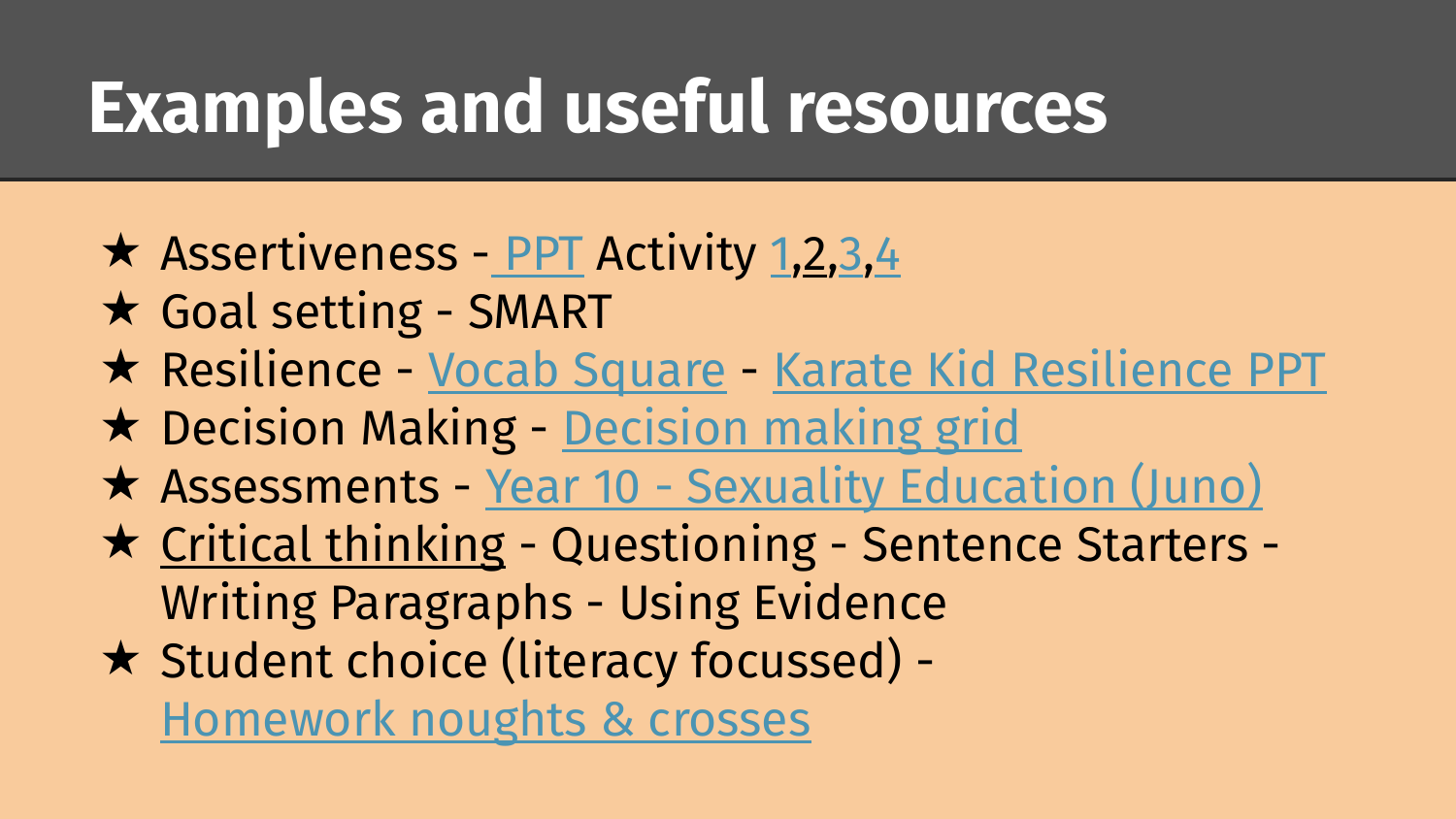

# Examples and useful resources
Assertiveness - PPT Activity 1,2,3,4
Goal setting - SMART
Resilience - Vocab Square - Karate Kid Resilience PPT
Decision Making - Decision making grid
Assessments - Year 10 - Sexuality Education (Juno)
Critical thinking - Questioning - Sentence Starters - Writing Paragraphs - Using Evidence
Student choice (literacy focussed) - Homework noughts & crosses